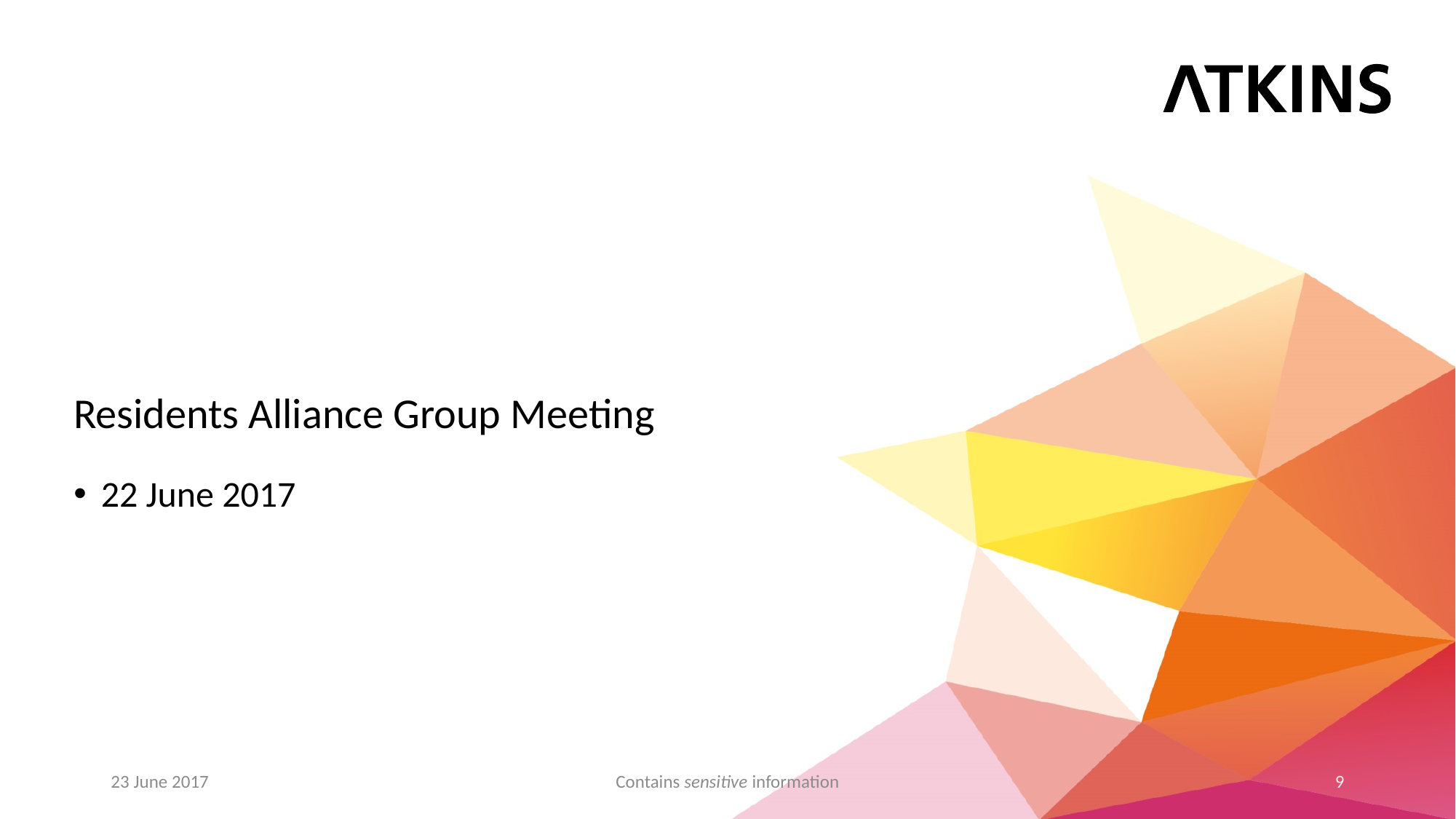

Residents Alliance Group Meeting
22 June 2017
23 June 2017
Contains sensitive information
9